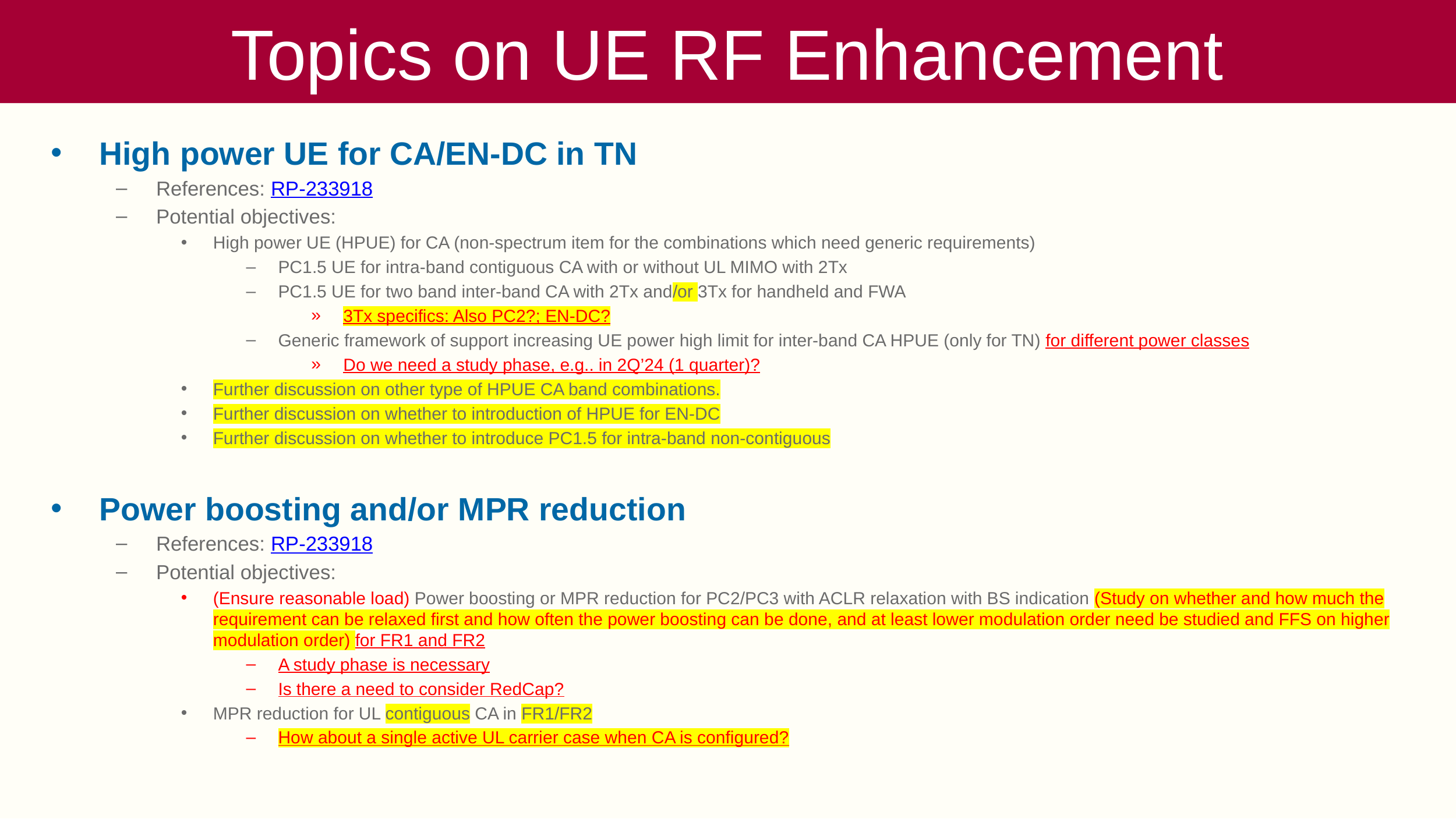

# Topics on UE RF Enhancement
High power UE for CA/EN-DC in TN
References: RP-233918
Potential objectives:
High power UE (HPUE) for CA (non-spectrum item for the combinations which need generic requirements)
PC1.5 UE for intra-band contiguous CA with or without UL MIMO with 2Tx
PC1.5 UE for two band inter-band CA with 2Tx and/or 3Tx for handheld and FWA
3Tx specifics: Also PC2?; EN-DC?
Generic framework of support increasing UE power high limit for inter-band CA HPUE (only for TN) for different power classes
Do we need a study phase, e.g.. in 2Q’24 (1 quarter)?
Further discussion on other type of HPUE CA band combinations.
Further discussion on whether to introduction of HPUE for EN-DC
Further discussion on whether to introduce PC1.5 for intra-band non-contiguous

Power boosting and/or MPR reduction
References: RP-233918
Potential objectives:
(Ensure reasonable load) Power boosting or MPR reduction for PC2/PC3 with ACLR relaxation with BS indication (Study on whether and how much the requirement can be relaxed first and how often the power boosting can be done, and at least lower modulation order need be studied and FFS on higher modulation order) for FR1 and FR2
A study phase is necessary
Is there a need to consider RedCap?
MPR reduction for UL contiguous CA in FR1/FR2
How about a single active UL carrier case when CA is configured?